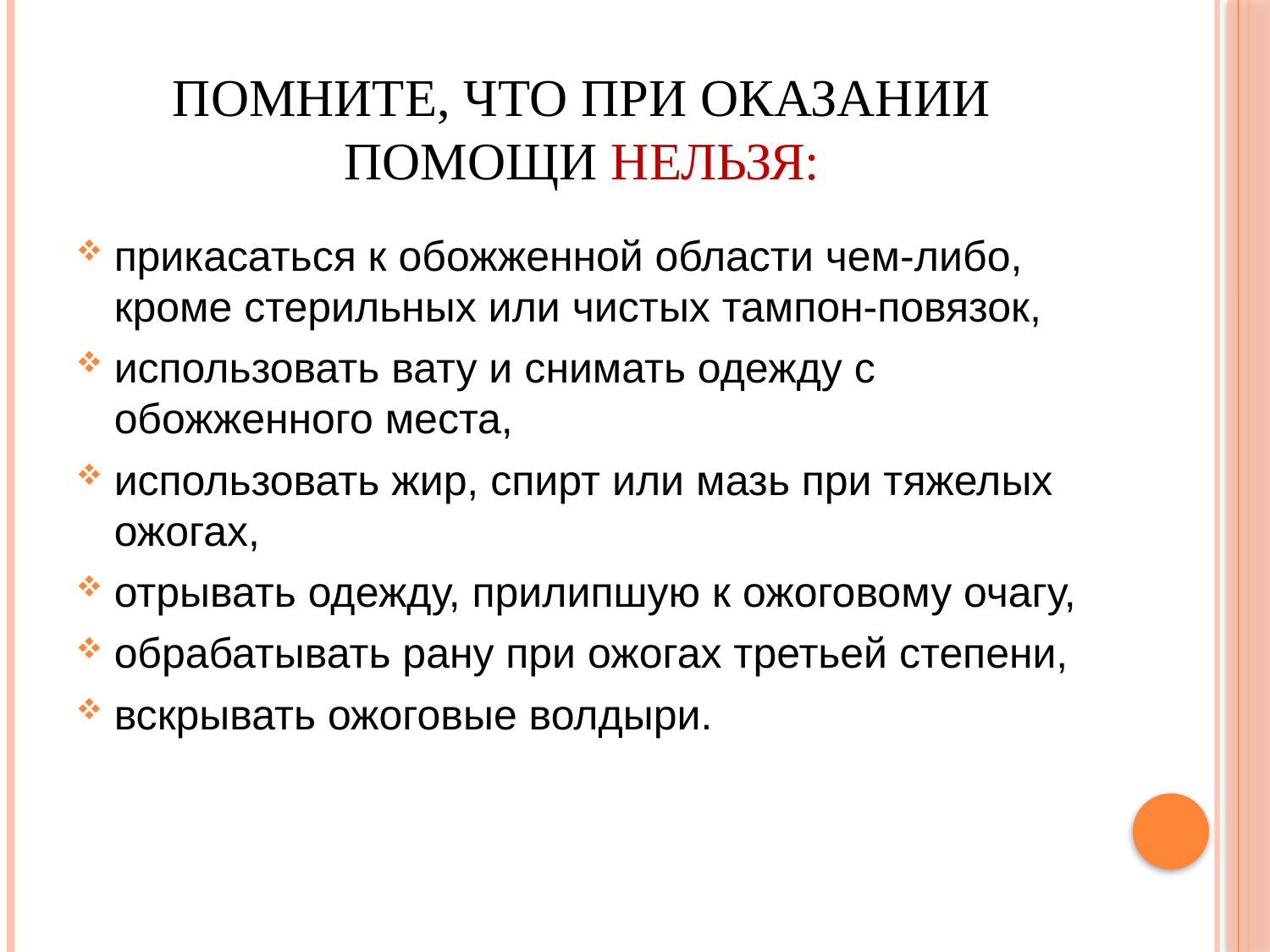

# Помните, что при оказании помощи НЕЛЬЗЯ:
прикасаться к обожженной области чем-либо, кроме стерильных или чистых тампон-повязок,
использовать вату и снимать одежду с обожженного места,
использовать жир, спирт или мазь при тяжелых ожогах,
отрывать одежду, прилипшую к ожоговому очагу,
обрабатывать рану при ожогах третьей степени,
вскрывать ожоговые волдыри.